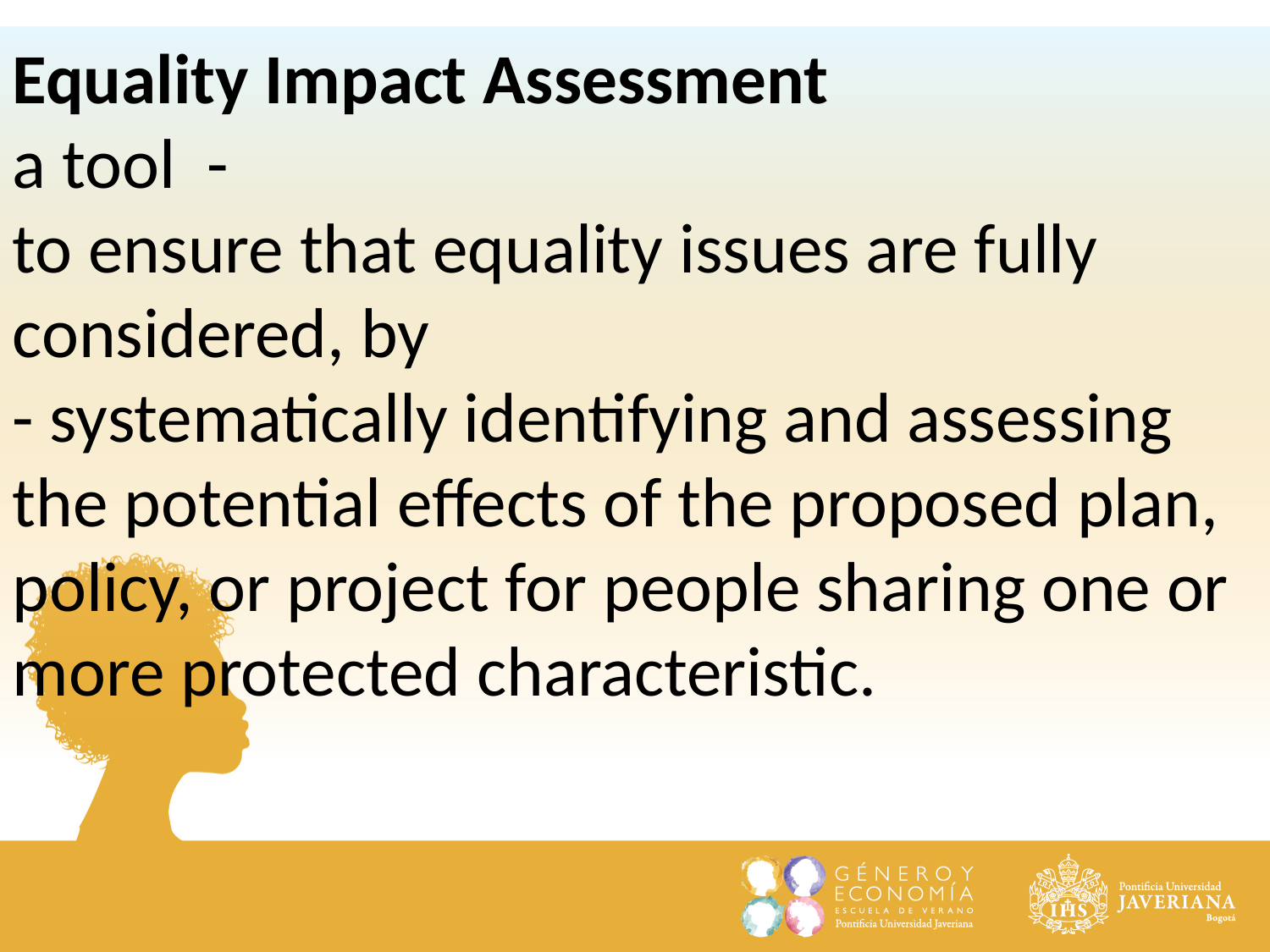

Equality Impact Assessment
a tool  -
to ensure that equality issues are fully considered, by
- systematically identifying and assessing the potential effects of the proposed plan, policy, or project for people sharing one or more protected characteristic.